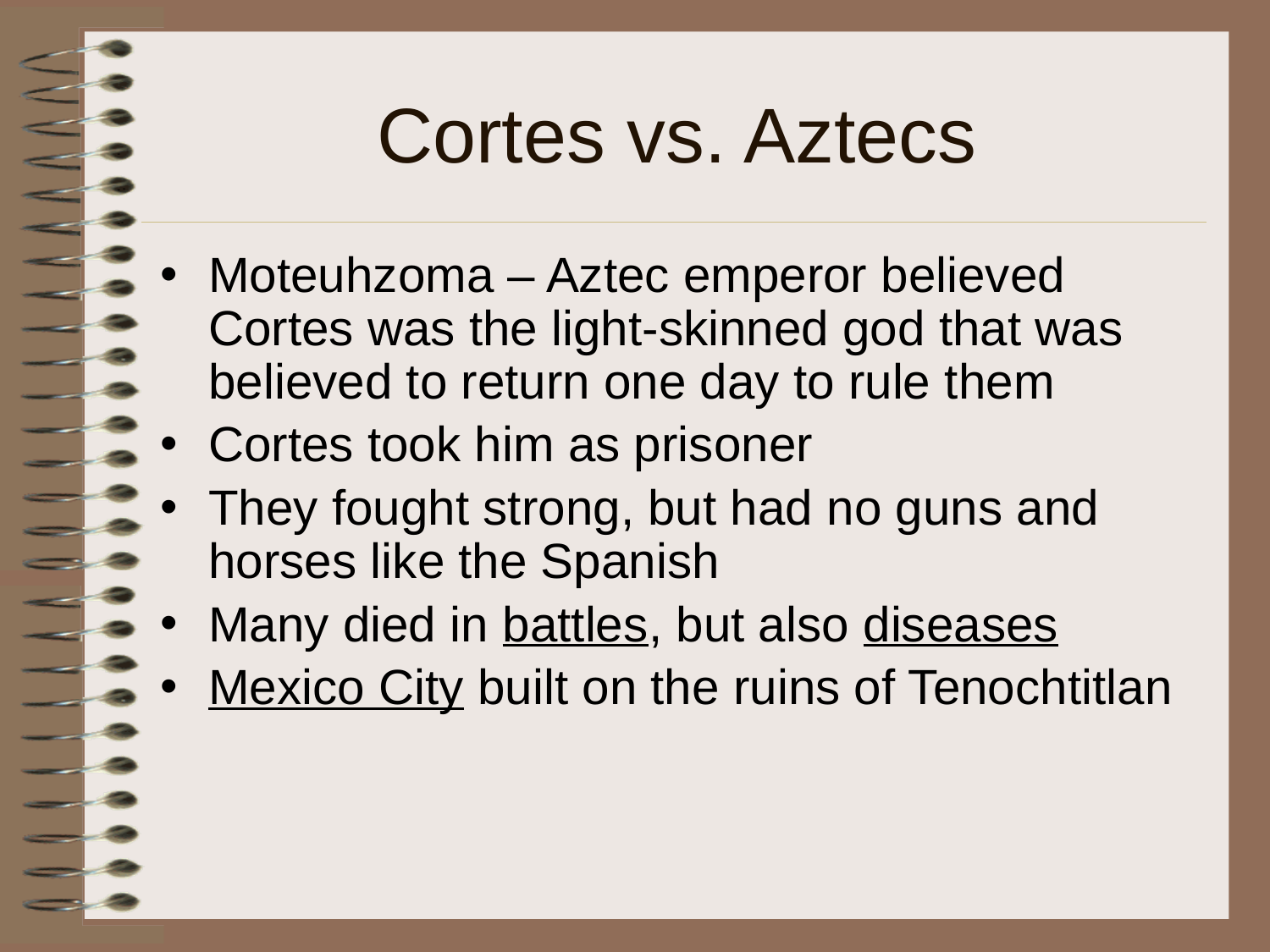

# Cortes vs. Aztecs
Moteuhzoma – Aztec emperor believed Cortes was the light-skinned god that was believed to return one day to rule them
Cortes took him as prisoner
They fought strong, but had no guns and horses like the Spanish
Many died in battles, but also diseases
Mexico City built on the ruins of Tenochtitlan